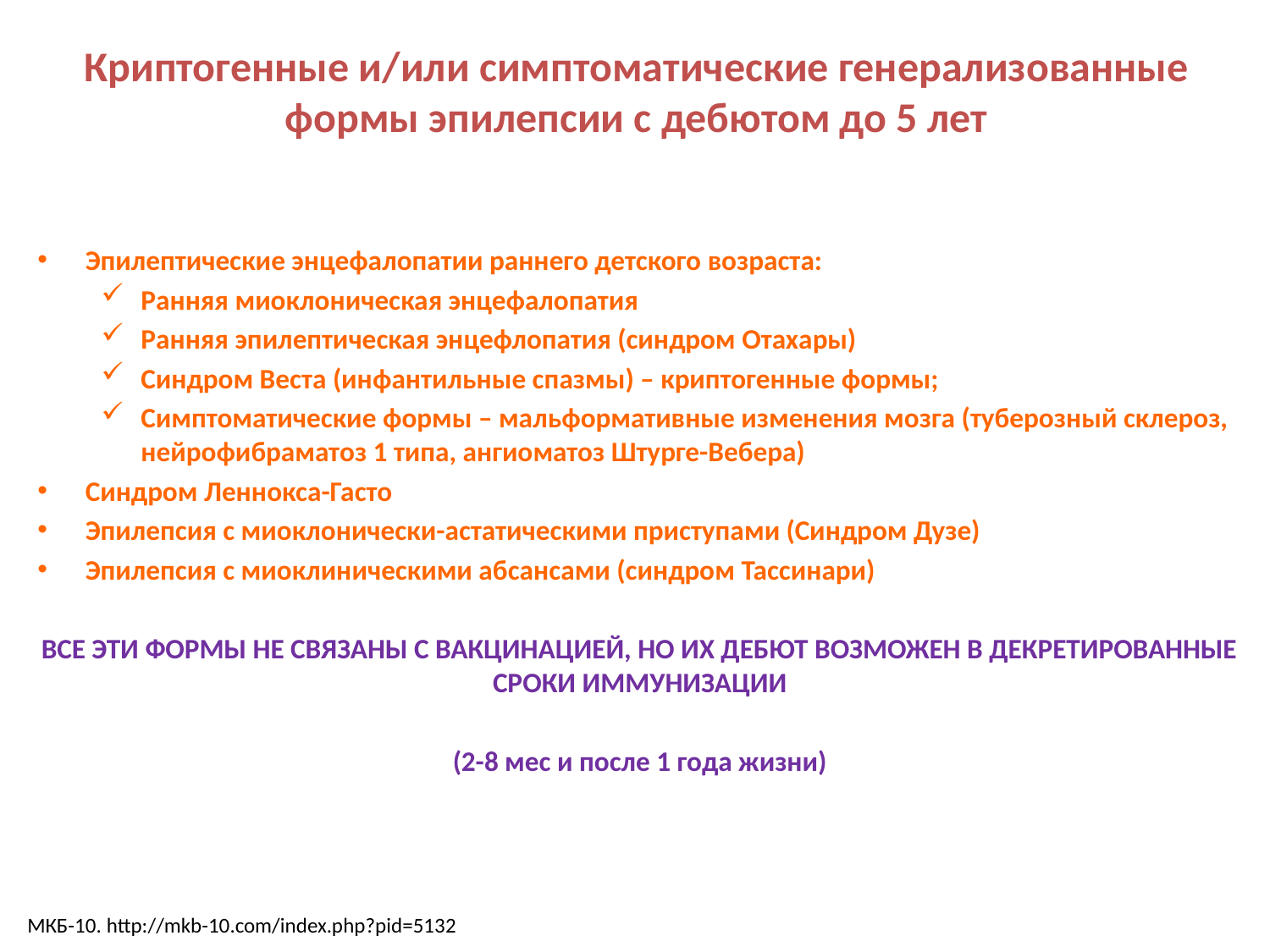

# Криптогенные и/или симптоматические генерализованные формы эпилепсии с дебютом до 5 лет
Эпилептические энцефалопатии раннего детского возраста:
Ранняя миоклоническая энцефалопатия
Ранняя эпилептическая энцефлопатия (синдром Отахары)
Синдром Веста (инфантильные спазмы) – криптогенные формы;
Симптоматические формы – мальформативные изменения мозга (туберозный склероз, нейрофибраматоз 1 типа, ангиоматоз Штурге-Вебера)
Синдром Леннокса-Гасто
Эпилепсия с миоклонически-астатическими приступами (Синдром Дузе)
Эпилепсия с миоклиническими абсансами (синдром Тассинари)

ВСЕ ЭТИ ФОРМЫ НЕ СВЯЗАНЫ С ВАКЦИНАЦИЕЙ, НО ИХ ДЕБЮТ ВОЗМОЖЕН В ДЕКРЕТИРОВАННЫЕ СРОКИ ИММУНИЗАЦИИ

(2-8 мес и после 1 года жизни)

МКБ-10. http://mkb-10.com/index.php?pid=5132